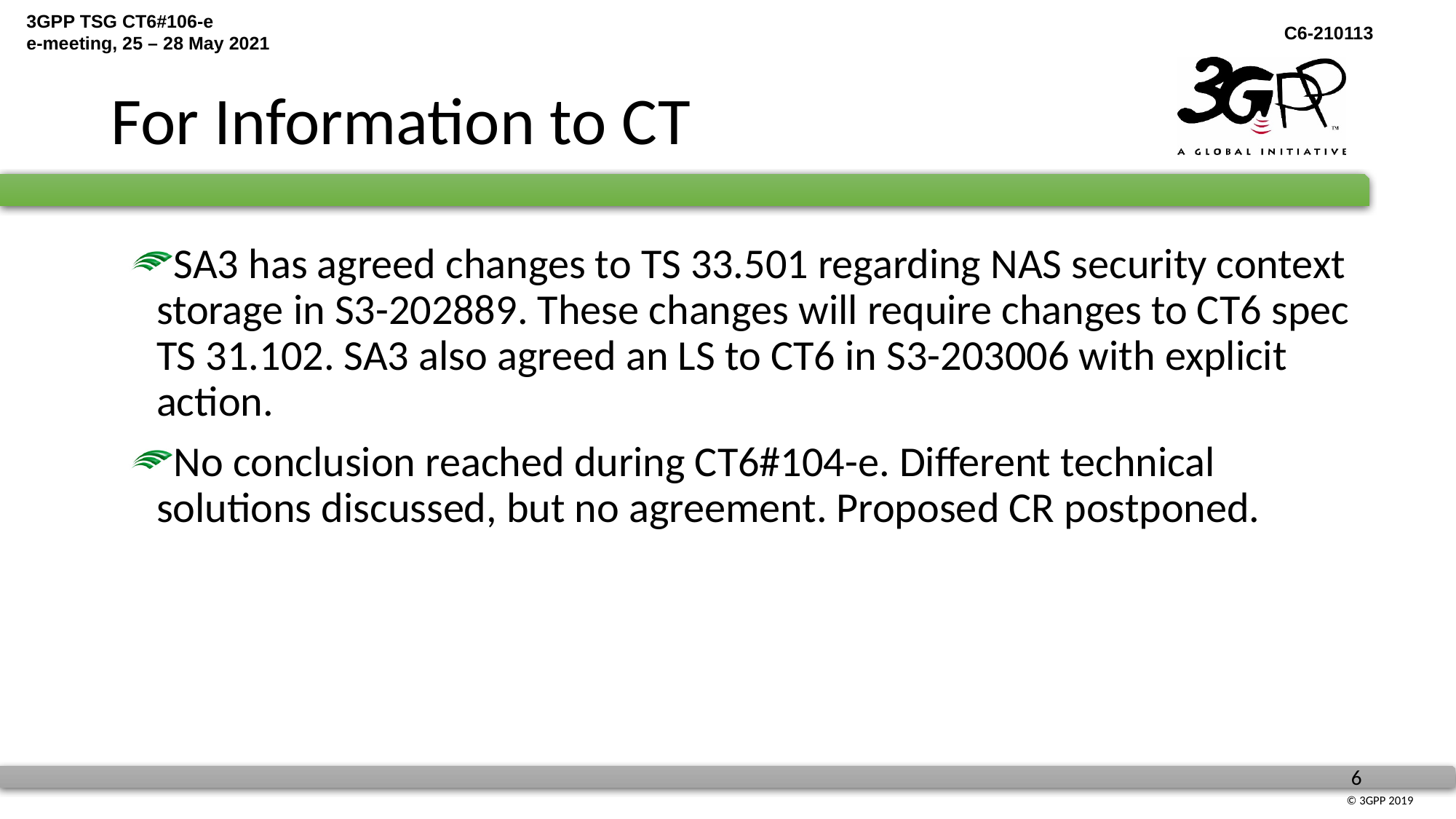

# For Information to CT

SA3 has agreed changes to TS 33.501 regarding NAS security context storage in S3-202889. These changes will require changes to CT6 spec TS 31.102. SA3 also agreed an LS to CT6 in S3-203006 with explicit action.
No conclusion reached during CT6#104-e. Different technical solutions discussed, but no agreement. Proposed CR postponed.